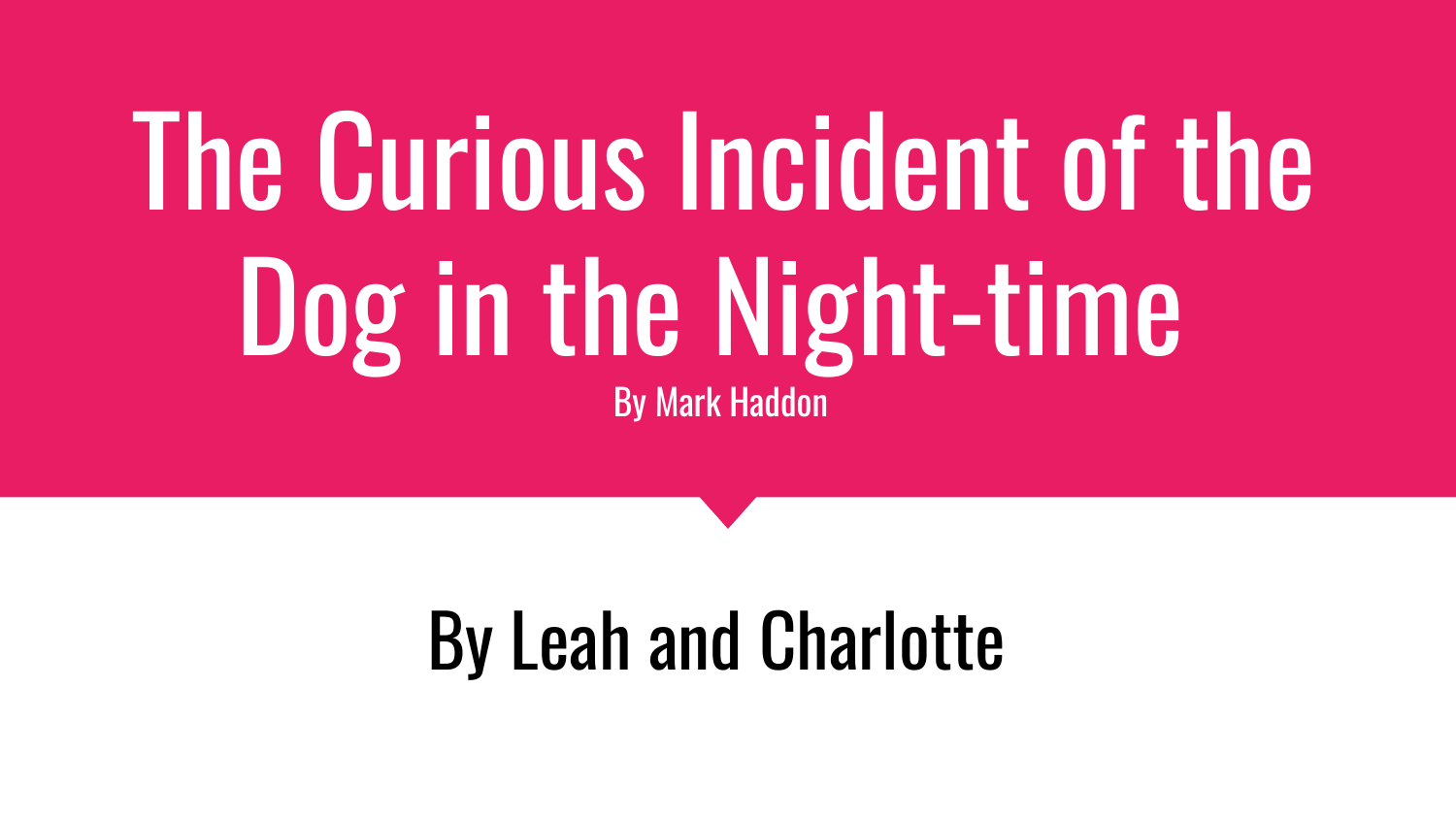

# The Curious Incident of the Dog in the Night-time
By Mark Haddon
By Leah and Charlotte